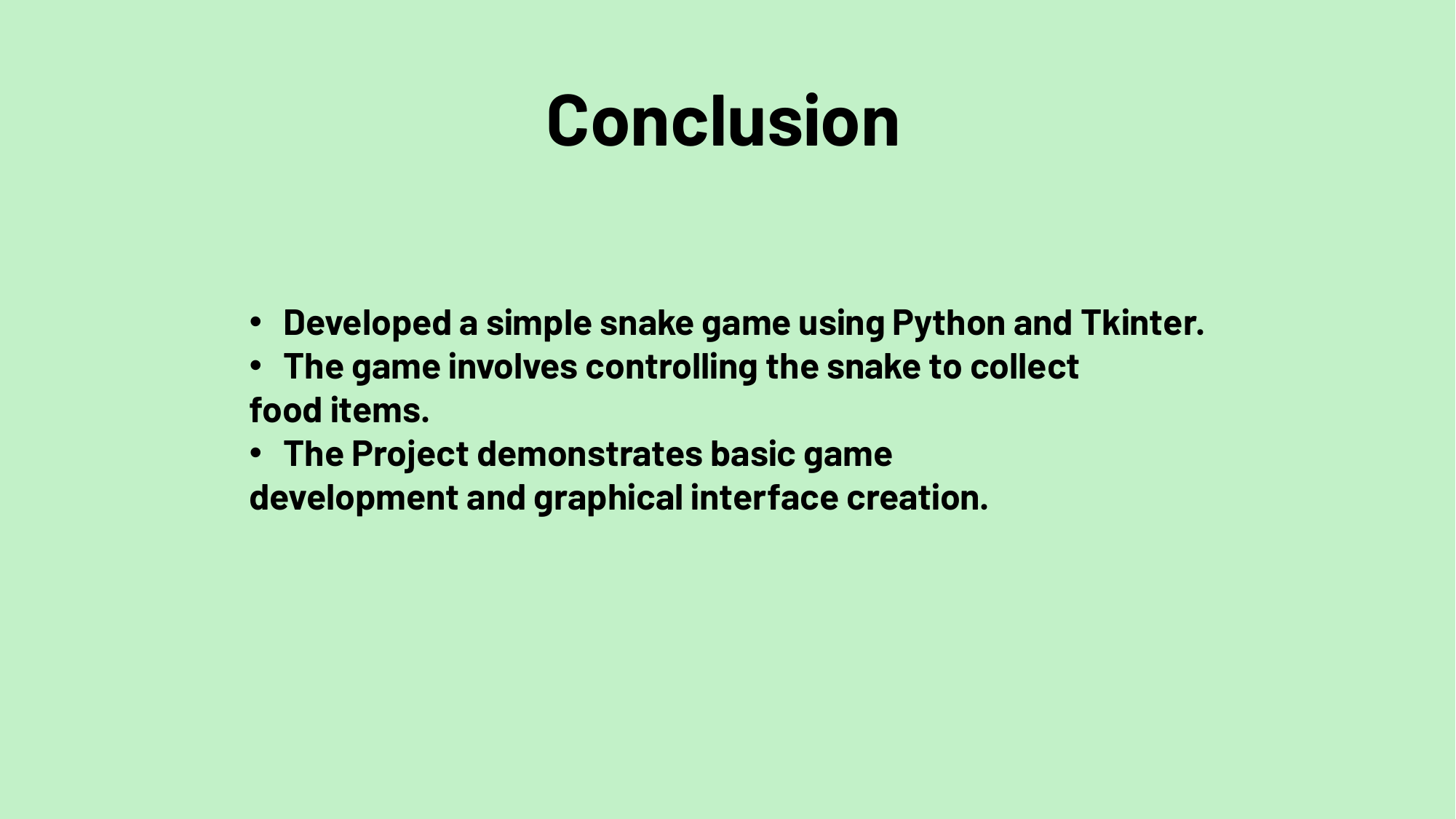

# Conclusion
Developed a simple snake game using Python and Tkinter.
The game involves controlling the snake to collect
food items.
The Project demonstrates basic game
development and graphical interface creation.